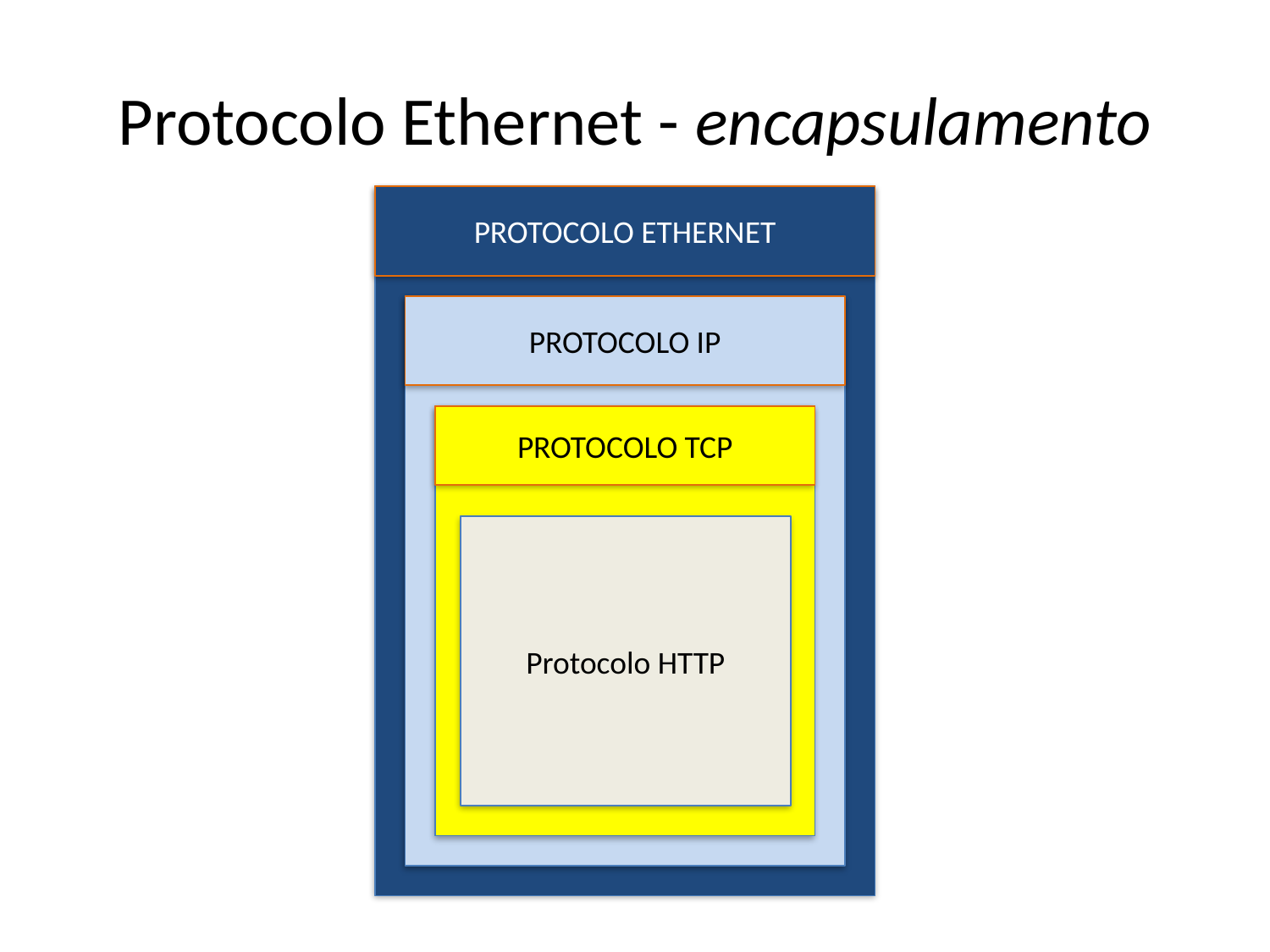

# Protocolo Ethernet - encapsulamento

PROTOCOLO ETHERNET

PROTOCOLO IP

PROTOCOLO TCP
Protocolo HTTP